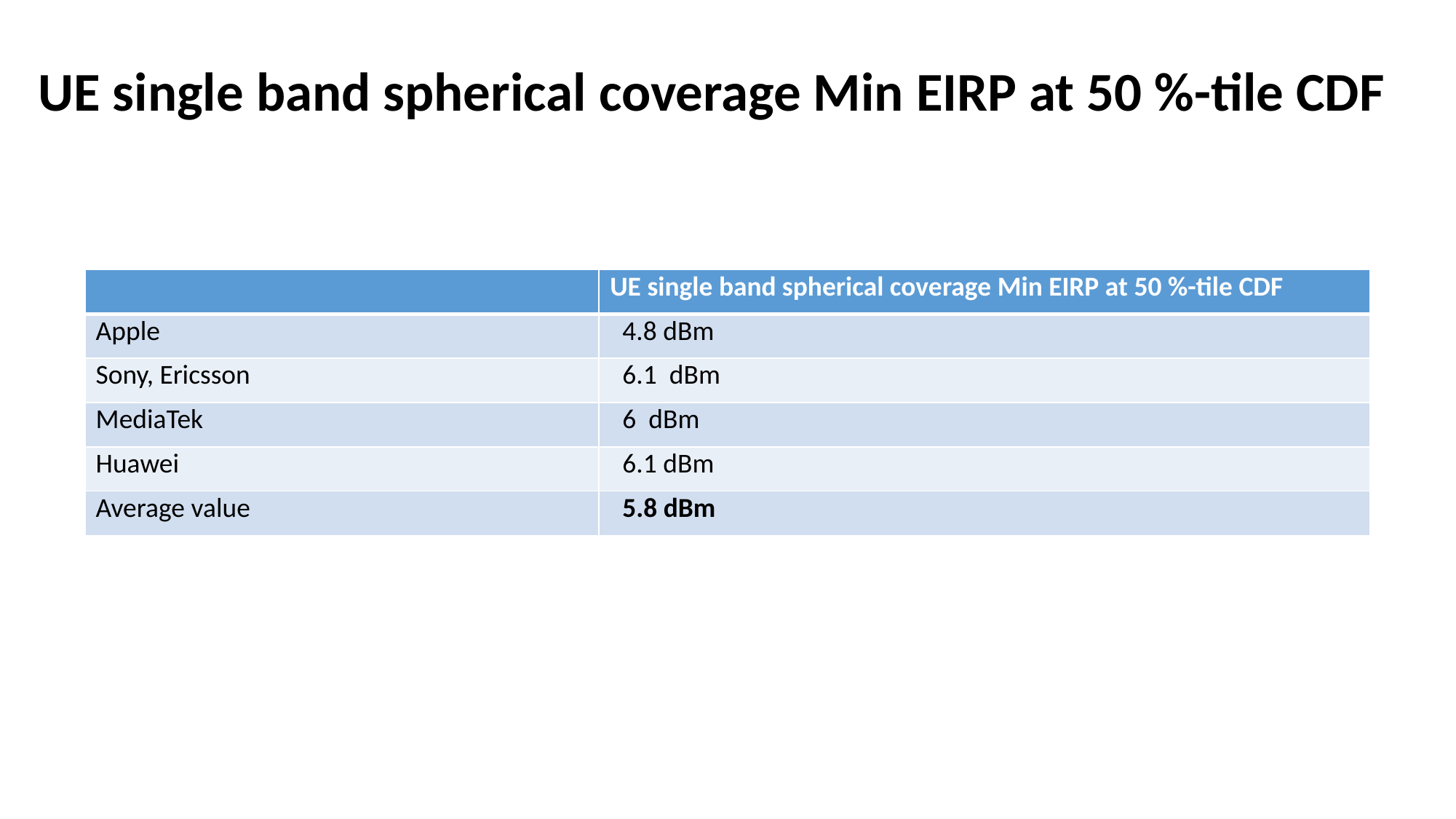

# UE single band spherical coverage Min EIRP at 50 %-tile CDF
|  | UE single band spherical coverage Min EIRP at 50 %-tile CDF |
| --- | --- |
| Apple | 4.8 dBm |
| Sony, Ericsson | 6.1 dBm |
| MediaTek | 6 dBm |
| Huawei | 6.1 dBm |
| Average value | 5.8 dBm |